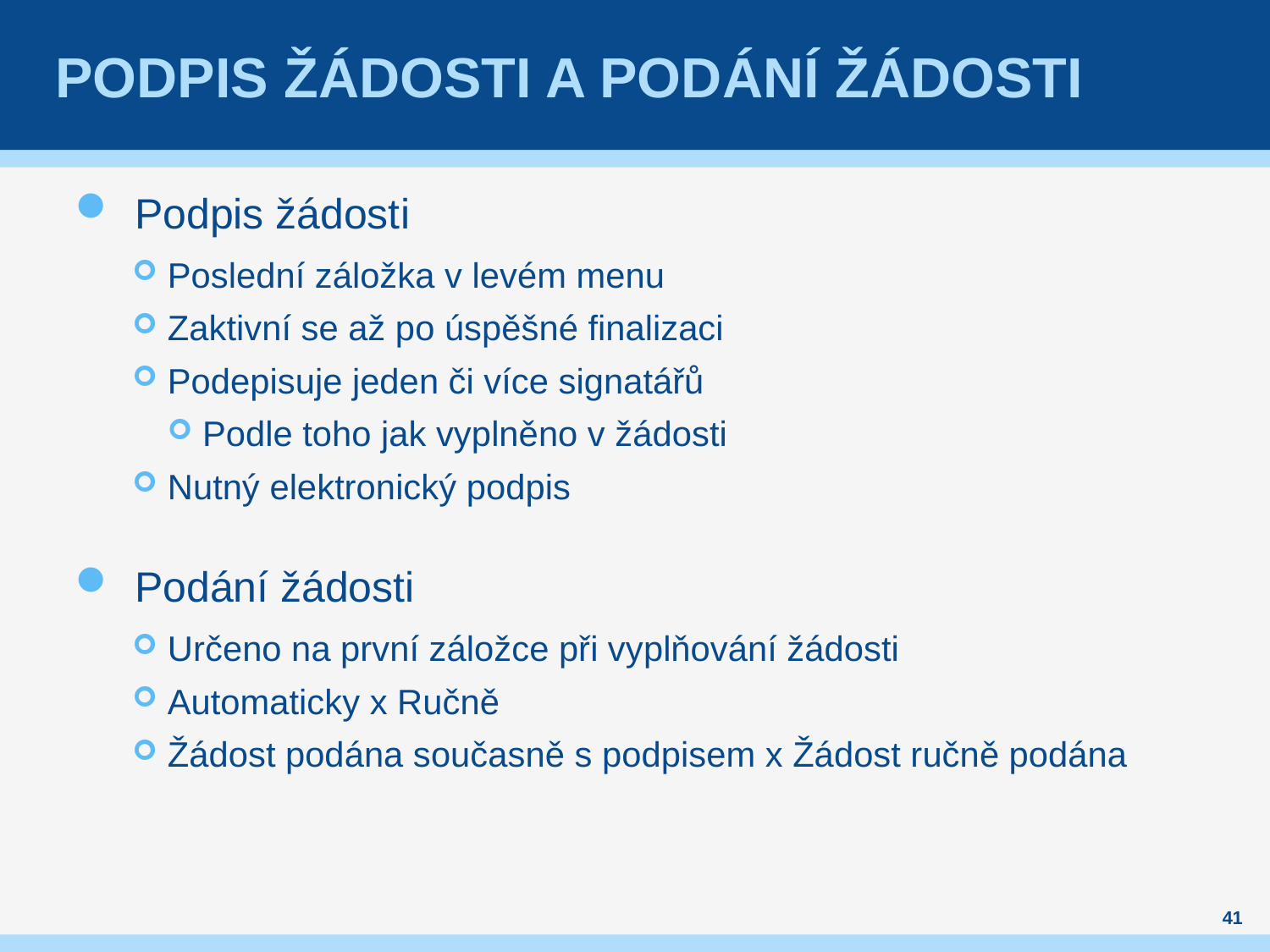

# podpis žádosti a podání žádosti
Podpis žádosti
Poslední záložka v levém menu
Zaktivní se až po úspěšné finalizaci
Podepisuje jeden či více signatářů
Podle toho jak vyplněno v žádosti
Nutný elektronický podpis

Podání žádosti
Určeno na první záložce při vyplňování žádosti
Automaticky x Ručně
Žádost podána současně s podpisem x Žádost ručně podána
41